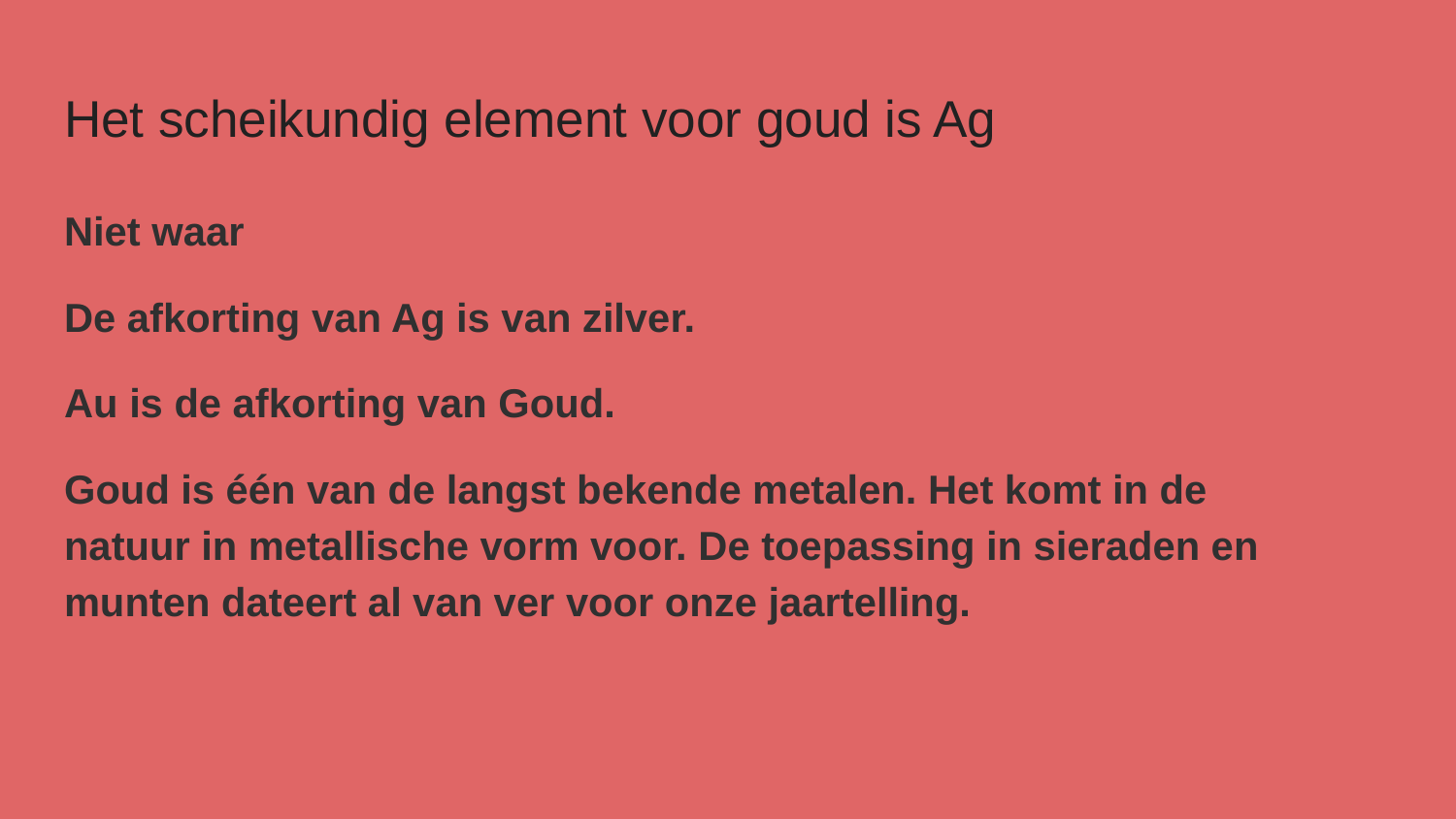

# Het scheikundig element voor goud is Ag
Niet waar
De afkorting van Ag is van zilver.
Au is de afkorting van Goud.
Goud is één van de langst bekende metalen. Het komt in de natuur in metallische vorm voor. De toepassing in sieraden en munten dateert al van ver voor onze jaartelling.